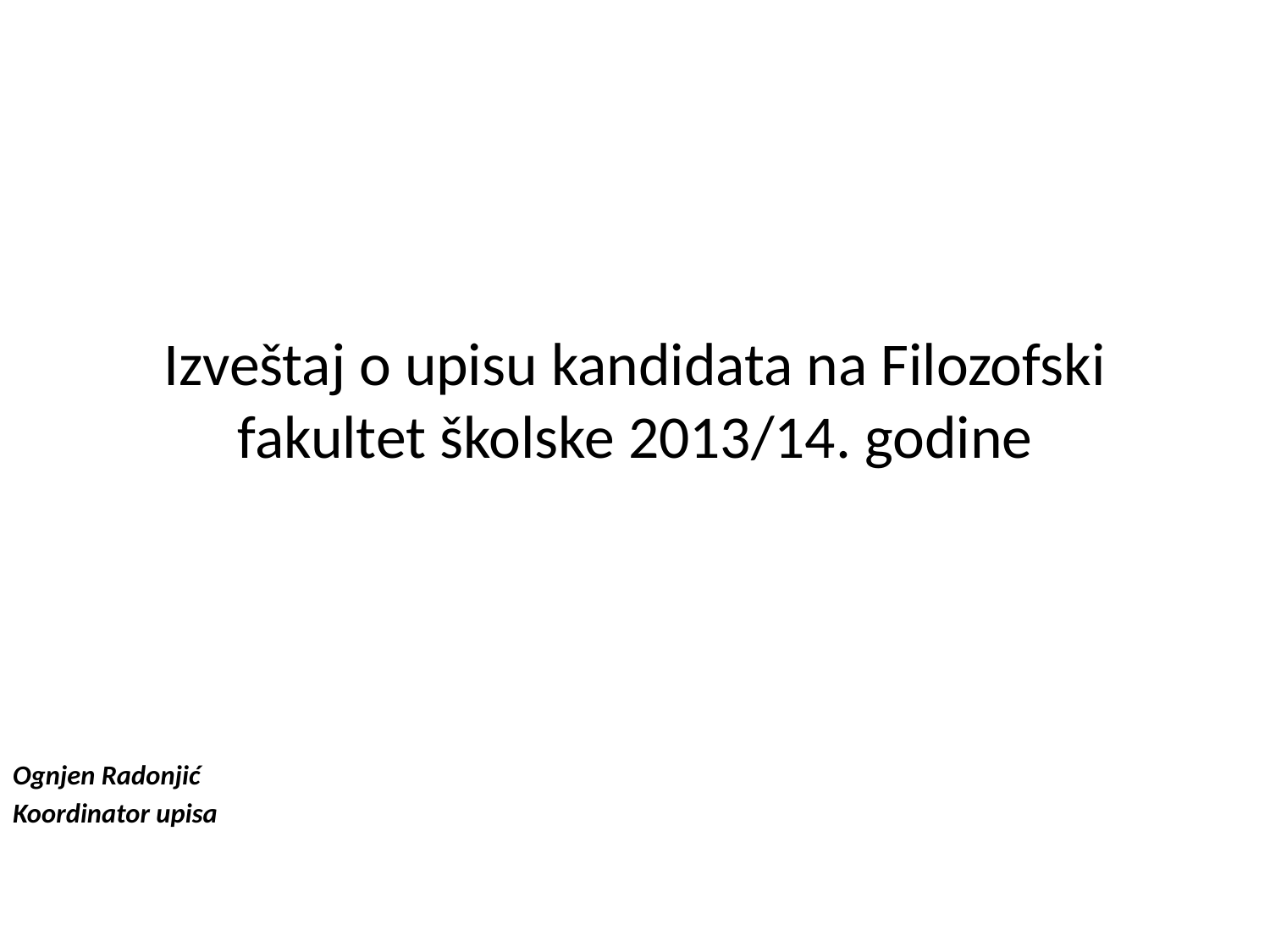

# Izveštaj o upisu kandidata na Filozofski fakultet školske 2013/14. godine
Ognjen Radonjić
Koordinator upisa